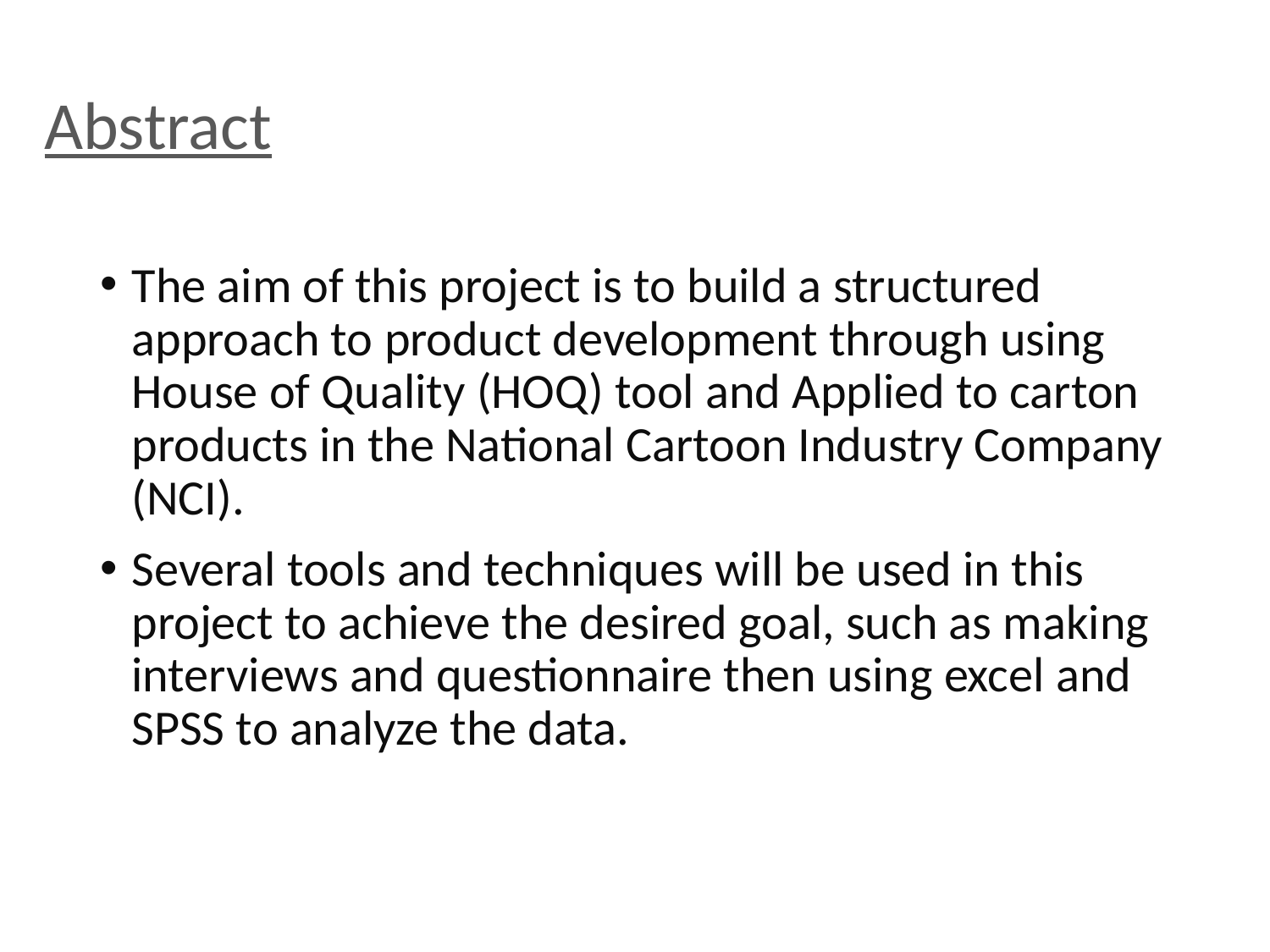

# Abstract
The aim of this project is to build a structured approach to product development through using House of Quality (HOQ) tool and Applied to carton products in the National Cartoon Industry Company (NCI).
Several tools and techniques will be used in this project to achieve the desired goal, such as making interviews and questionnaire then using excel and SPSS to analyze the data.